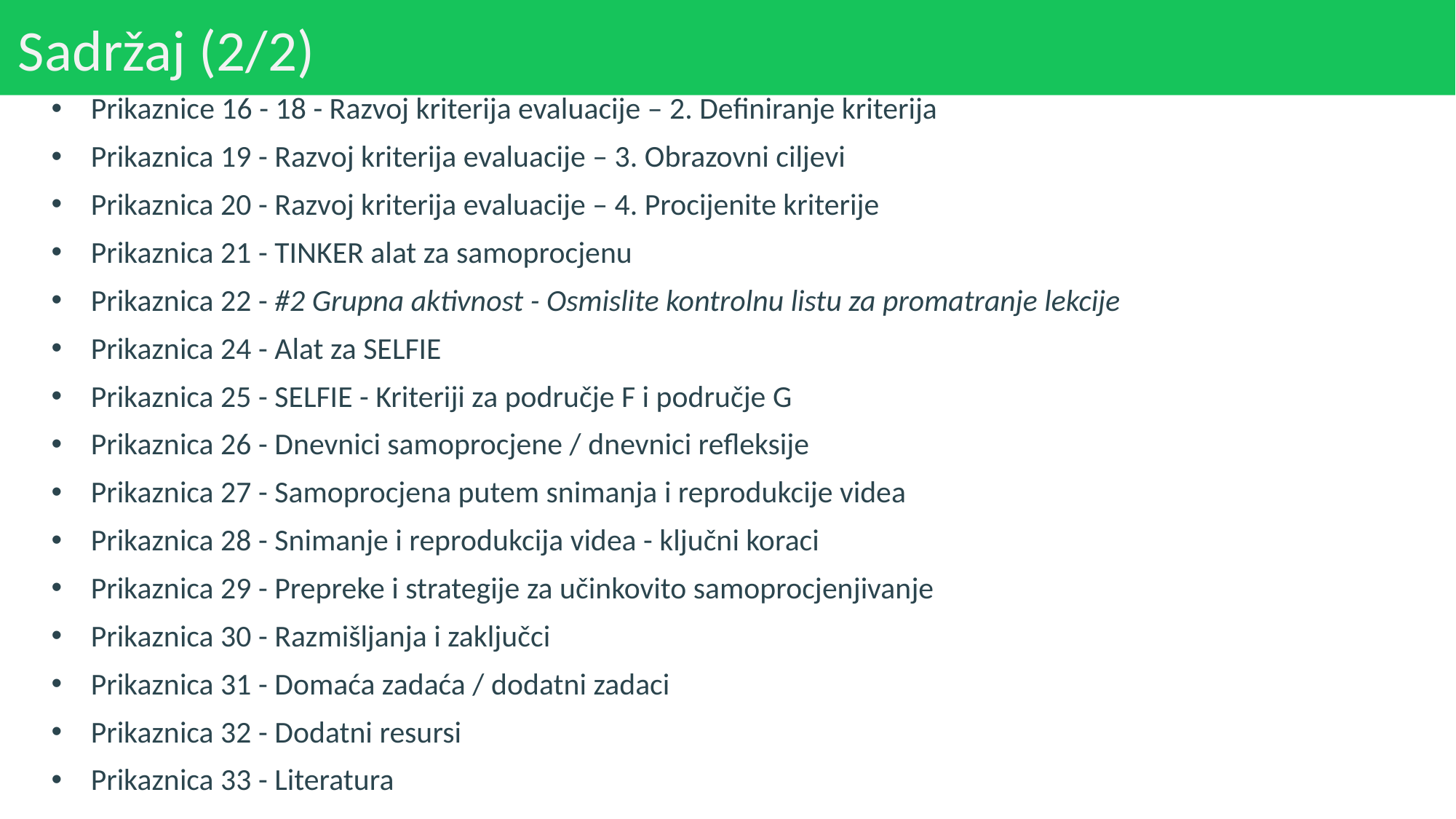

# Sadržaj (2/2)
Prikaznice 16 - 18 - Razvoj kriterija evaluacije – 2. Definiranje kriterija
Prikaznica 19 - Razvoj kriterija evaluacije – 3. Obrazovni ciljevi
Prikaznica 20 - Razvoj kriterija evaluacije – 4. Procijenite kriterije
Prikaznica 21 - TINKER alat za samoprocjenu
Prikaznica 22 - #2 Grupna aktivnost - Osmislite kontrolnu listu za promatranje lekcije
Prikaznica 24 - Alat za SELFIE
Prikaznica 25 - SELFIE - Kriteriji za područje F i područje G
Prikaznica 26 - Dnevnici samoprocjene / dnevnici refleksije
Prikaznica 27 - Samoprocjena putem snimanja i reprodukcije videa
Prikaznica 28 - Snimanje i reprodukcija videa - ključni koraci
Prikaznica 29 - Prepreke i strategije za učinkovito samoprocjenjivanje
Prikaznica 30 - Razmišljanja i zaključci
Prikaznica 31 - Domaća zadaća / dodatni zadaci
Prikaznica 32 - Dodatni resursi
Prikaznica 33 - Literatura